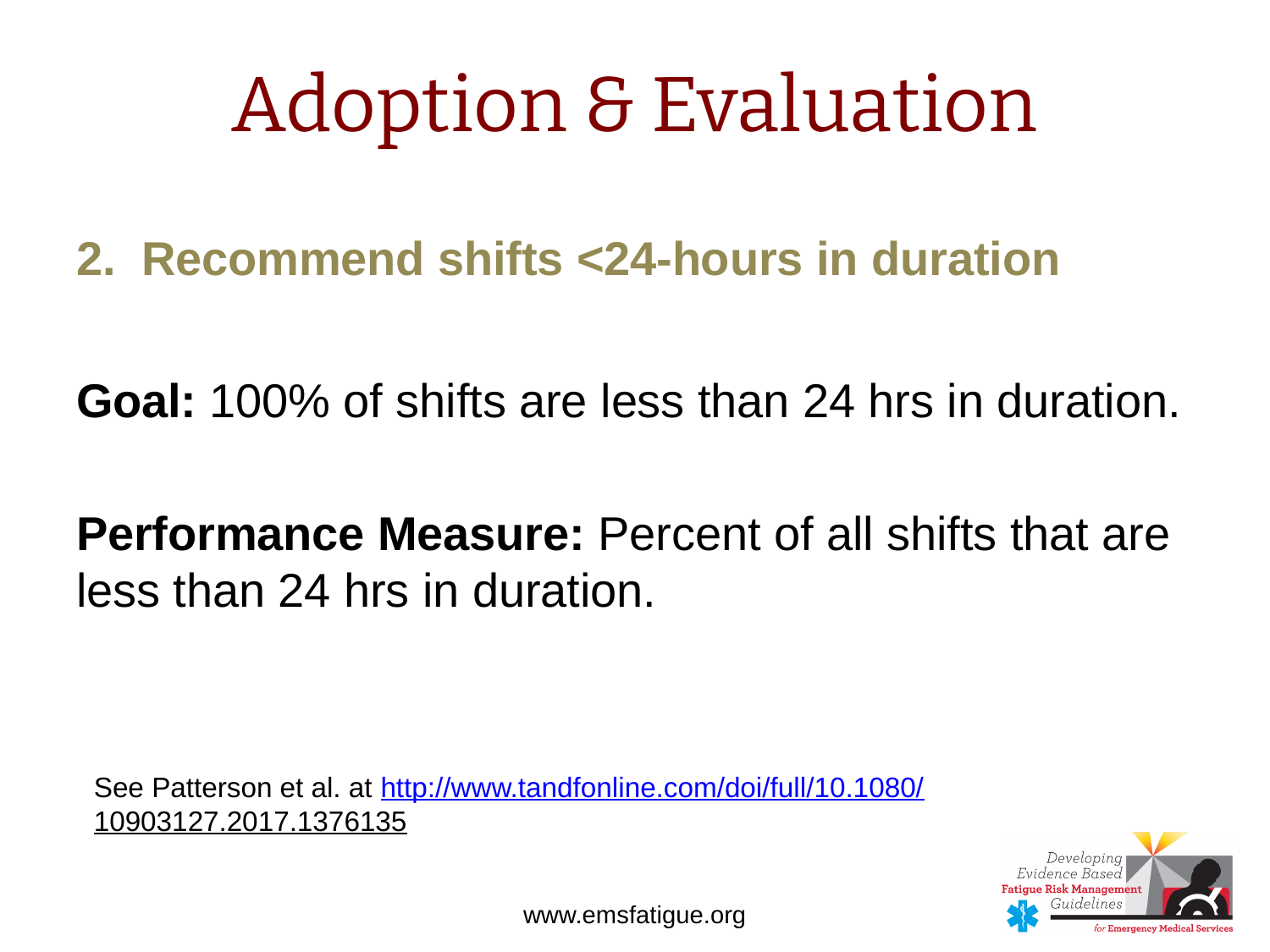

# Adoption & Evaluation
2.  Recommend shifts <24-hours in duration

Goal: 100% of shifts are less than 24 hrs in duration.

Performance Measure: Percent of all shifts that are less than 24 hrs in duration.
See Patterson et al. at http://www.tandfonline.com/doi/full/10.1080/10903127.2017.1376135